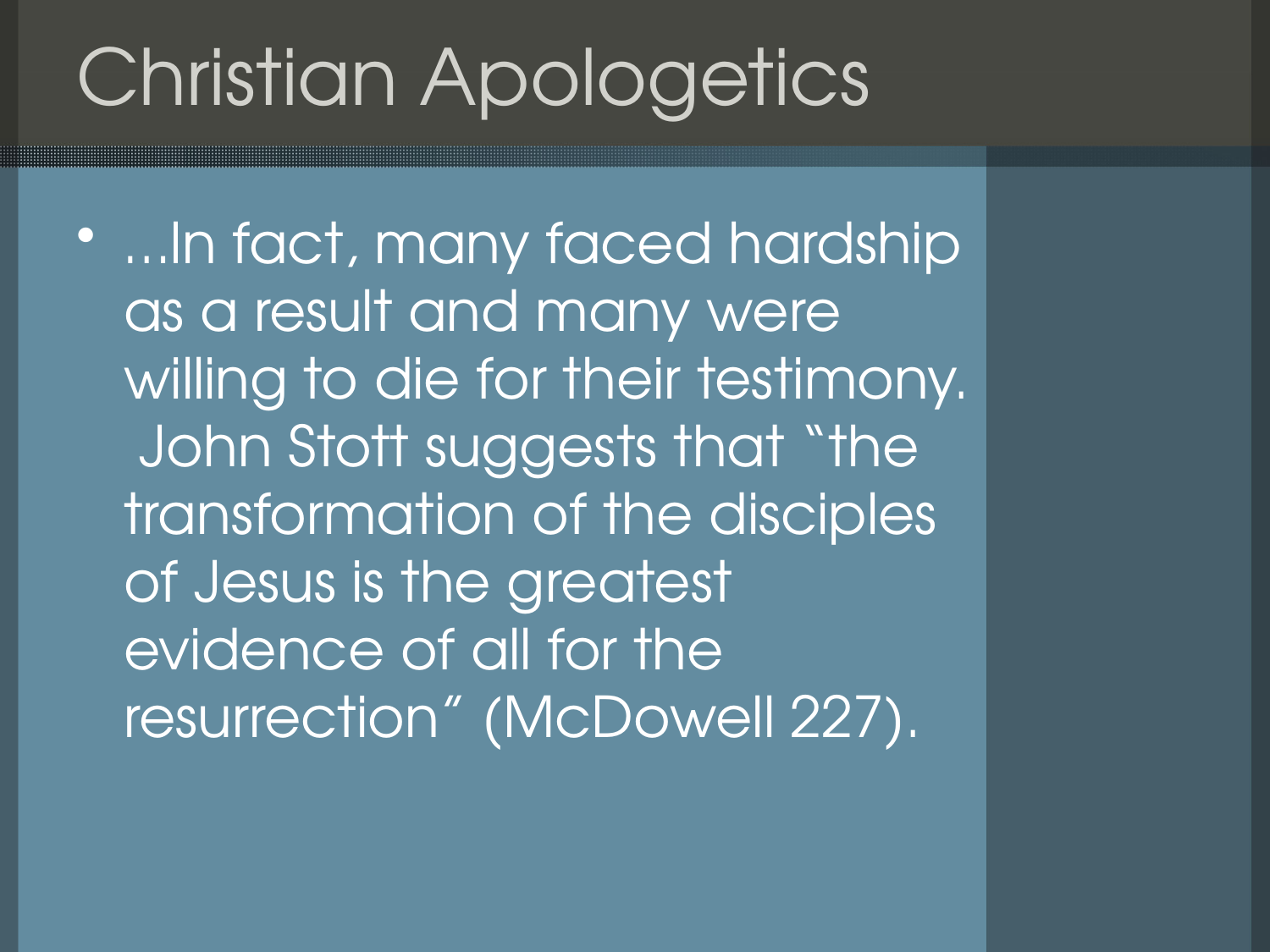

# Christian Apologetics
…In fact, many faced hardship as a result and many were willing to die for their testimony.  John Stott suggests that “the transformation of the disciples of Jesus is the greatest evidence of all for the resurrection” (McDowell 227).